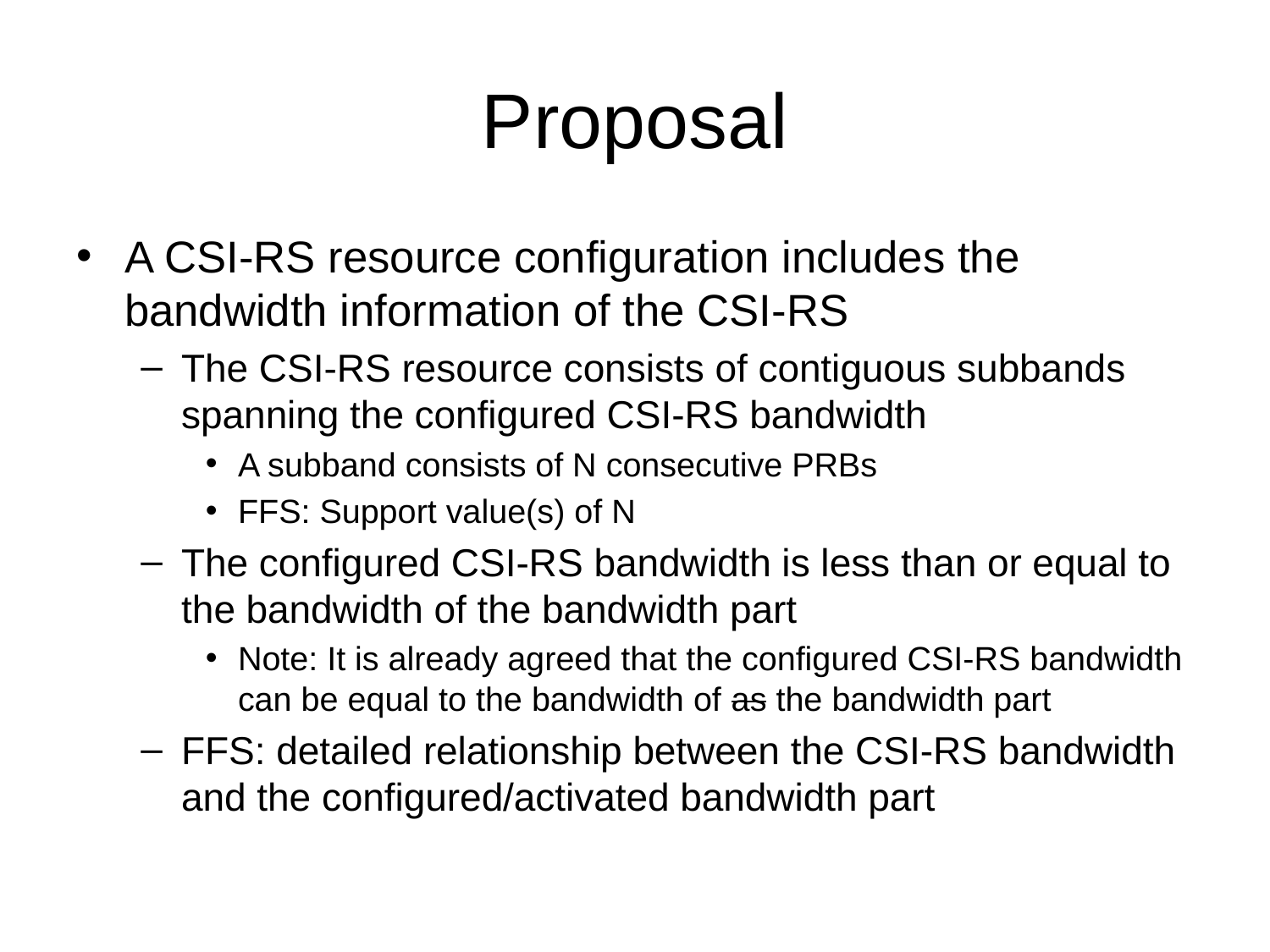

# Proposal
A CSI-RS resource configuration includes the bandwidth information of the CSI-RS
The CSI-RS resource consists of contiguous subbands spanning the configured CSI-RS bandwidth
A subband consists of N consecutive PRBs
FFS: Support value(s) of N
The configured CSI-RS bandwidth is less than or equal to the bandwidth of the bandwidth part
Note: It is already agreed that the configured CSI-RS bandwidth can be equal to the bandwidth of as the bandwidth part
FFS: detailed relationship between the CSI-RS bandwidth and the configured/activated bandwidth part